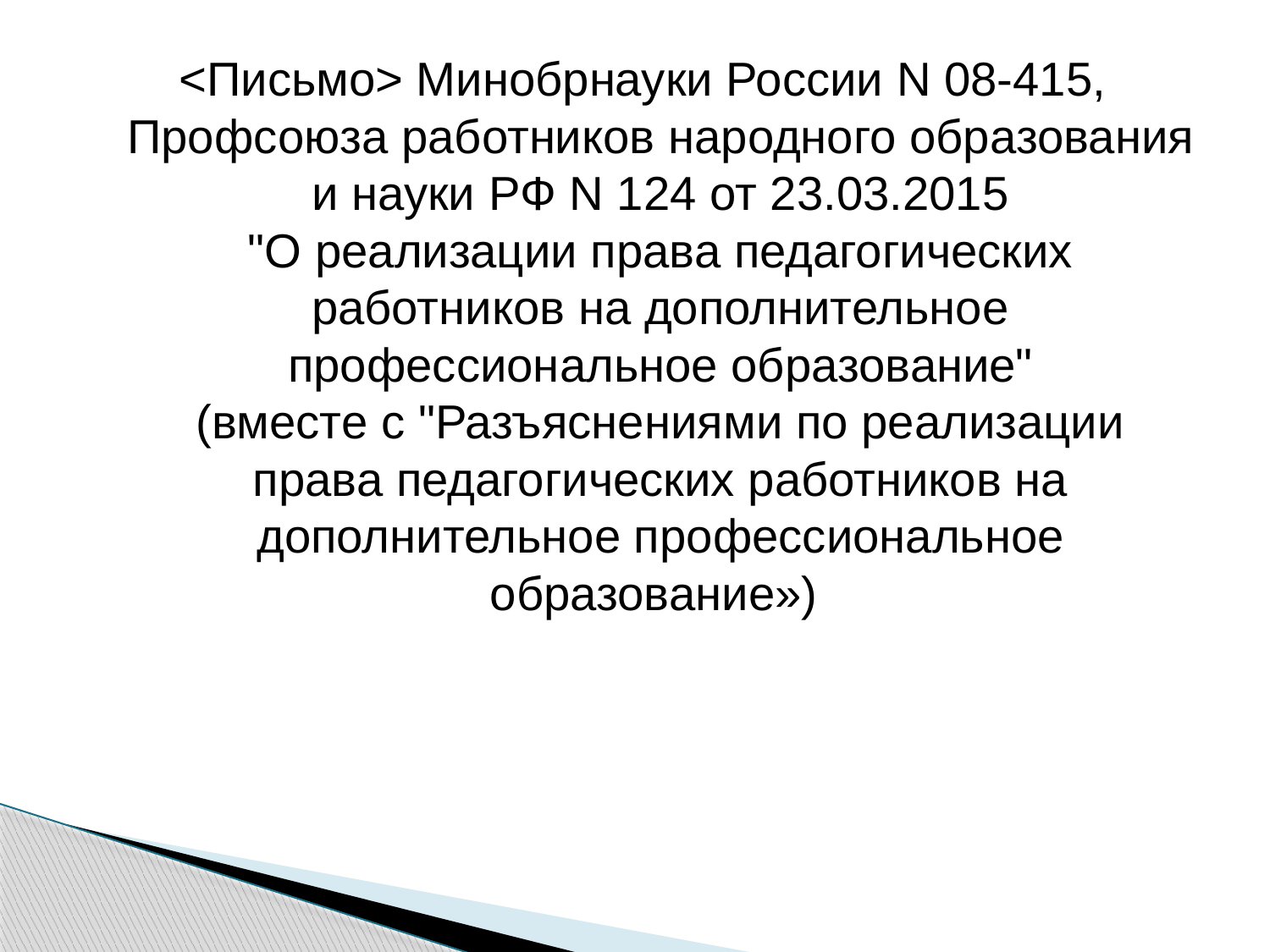

<Письмо> Минобрнауки России N 08-415, Профсоюза работников народного образования и науки РФ N 124 от 23.03.2015
"О реализации права педагогических работников на дополнительное профессиональное образование"
(вместе с "Разъяснениями по реализации права педагогических работников на дополнительное профессиональное образование»)